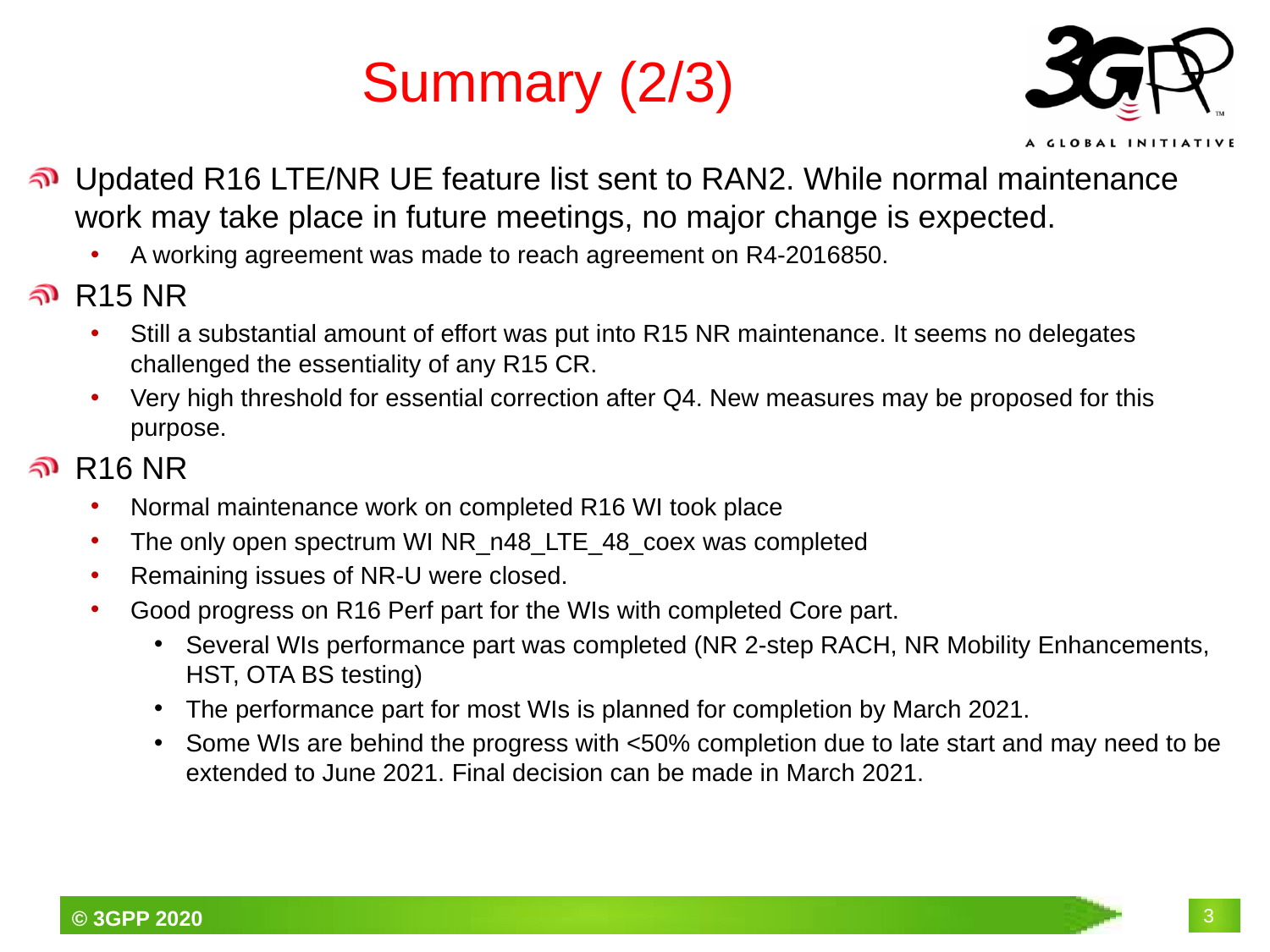

# Summary (2/3)

Updated R16 LTE/NR UE feature list sent to RAN2. While normal maintenance work may take place in future meetings, no major change is expected.
A working agreement was made to reach agreement on R4-2016850.
R15 NR
Still a substantial amount of effort was put into R15 NR maintenance. It seems no delegates challenged the essentiality of any R15 CR.
Very high threshold for essential correction after Q4. New measures may be proposed for this purpose.
R16 NR
Normal maintenance work on completed R16 WI took place
The only open spectrum WI NR_n48_LTE_48_coex was completed
Remaining issues of NR-U were closed.
Good progress on R16 Perf part for the WIs with completed Core part.
Several WIs performance part was completed (NR 2-step RACH, NR Mobility Enhancements, HST, OTA BS testing)
The performance part for most WIs is planned for completion by March 2021.
Some WIs are behind the progress with <50% completion due to late start and may need to be extended to June 2021. Final decision can be made in March 2021.